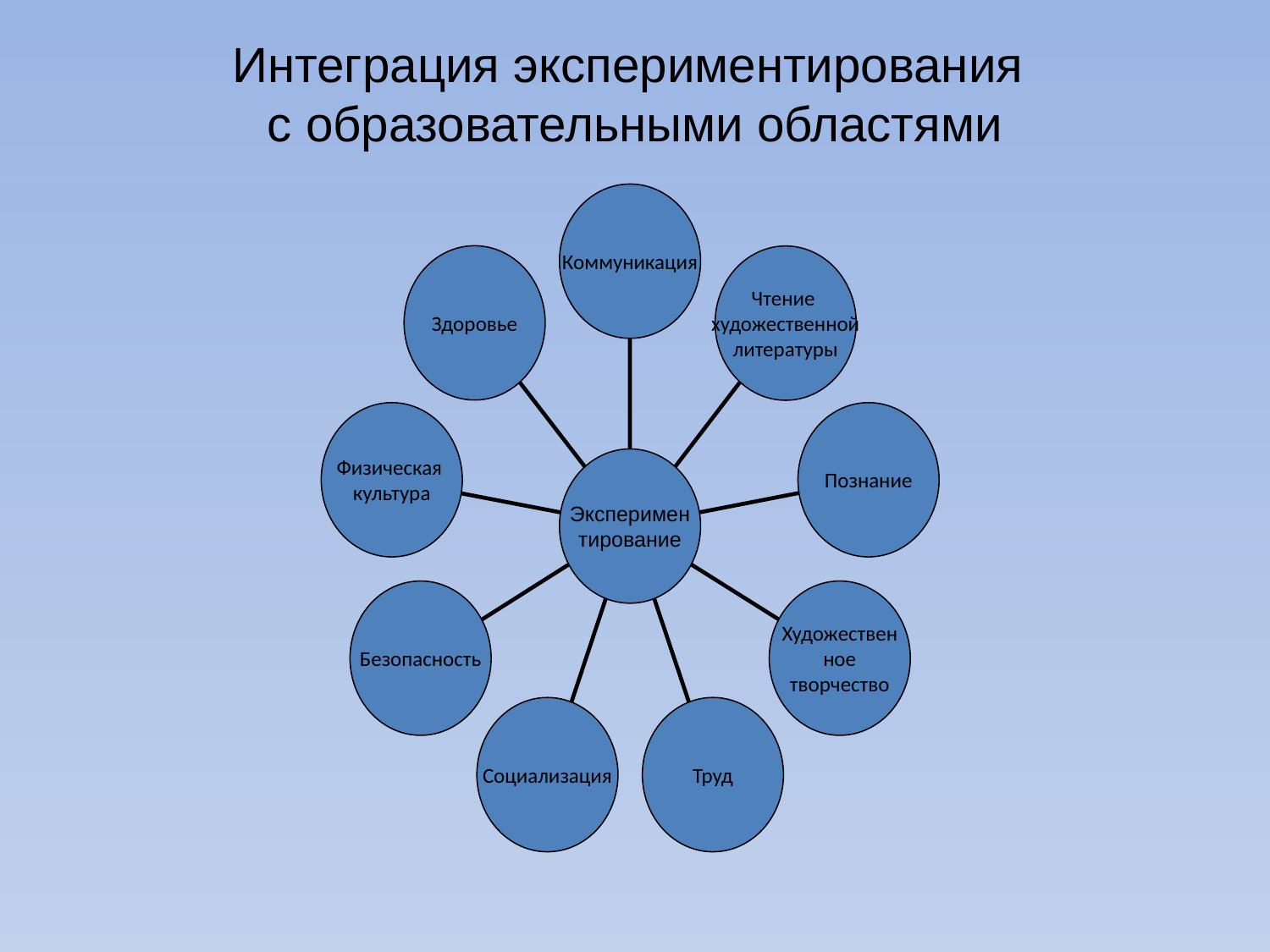

# Интеграция экспериментирования с образовательными областями
Коммуникация
Здоровье
Чтение
художественной
литературы

Физическая
культура
Познание
Эксперимен
тирование

Безопасность
Художествен
ное
творчество

Социализация
Труд